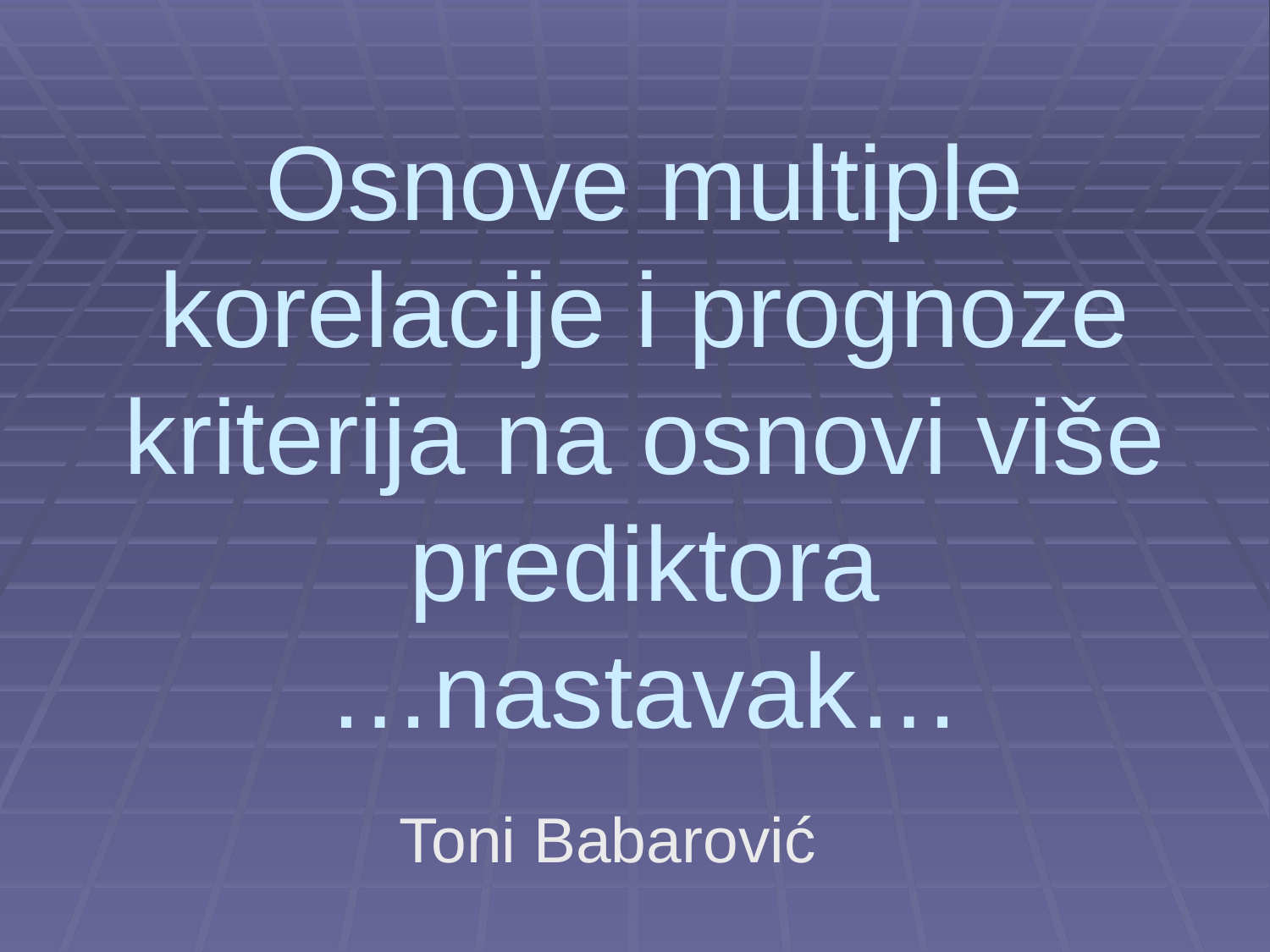

# Osnove multiple korelacije i prognoze kriterija na osnovi više prediktora …nastavak…
Toni Babarović